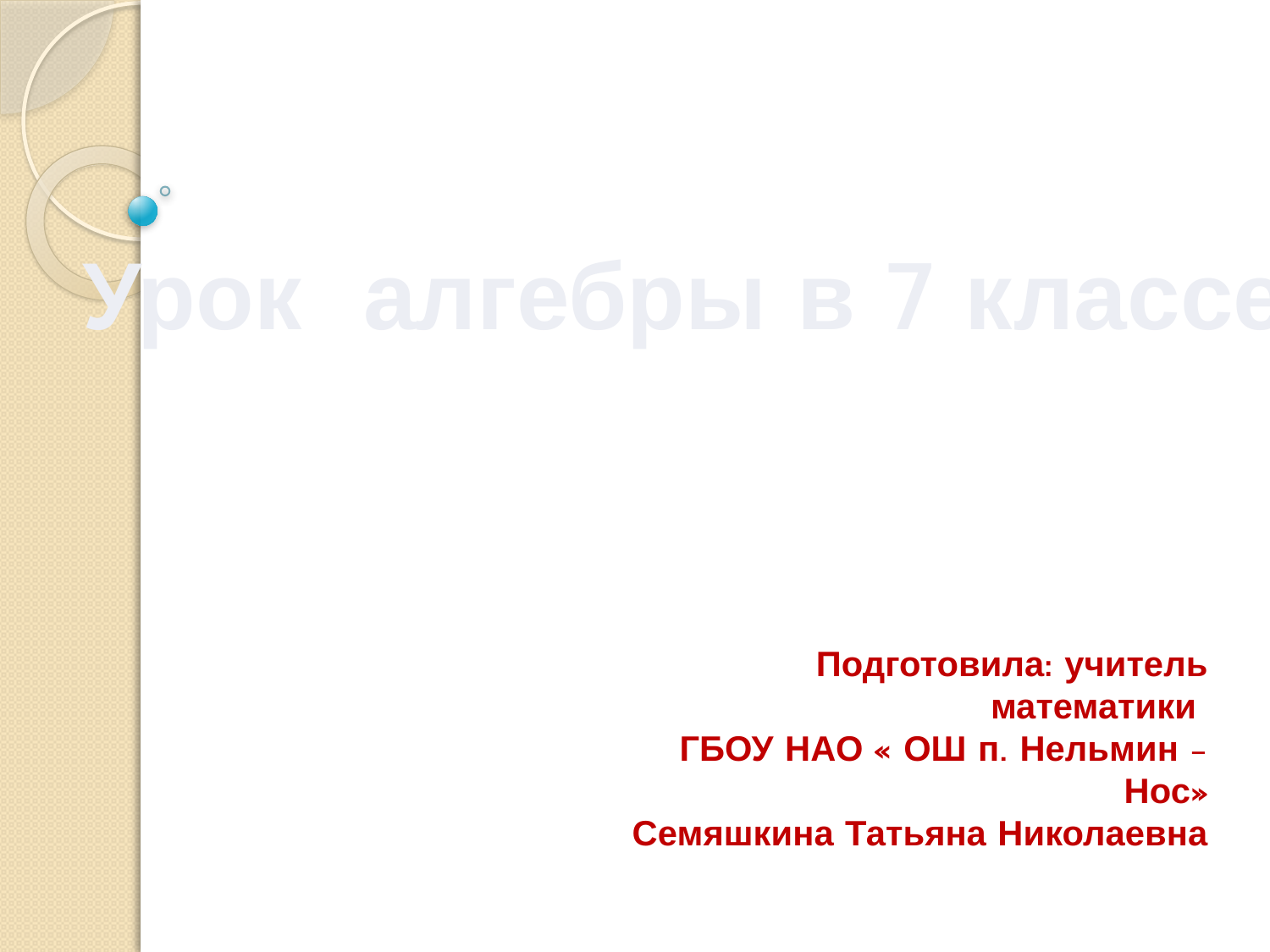

Урок  алгебры в 7 классе
Подготовила: учитель математики
ГБОУ НАО « ОШ п. Нельмин – Нос»
Семяшкина Татьяна Николаевна